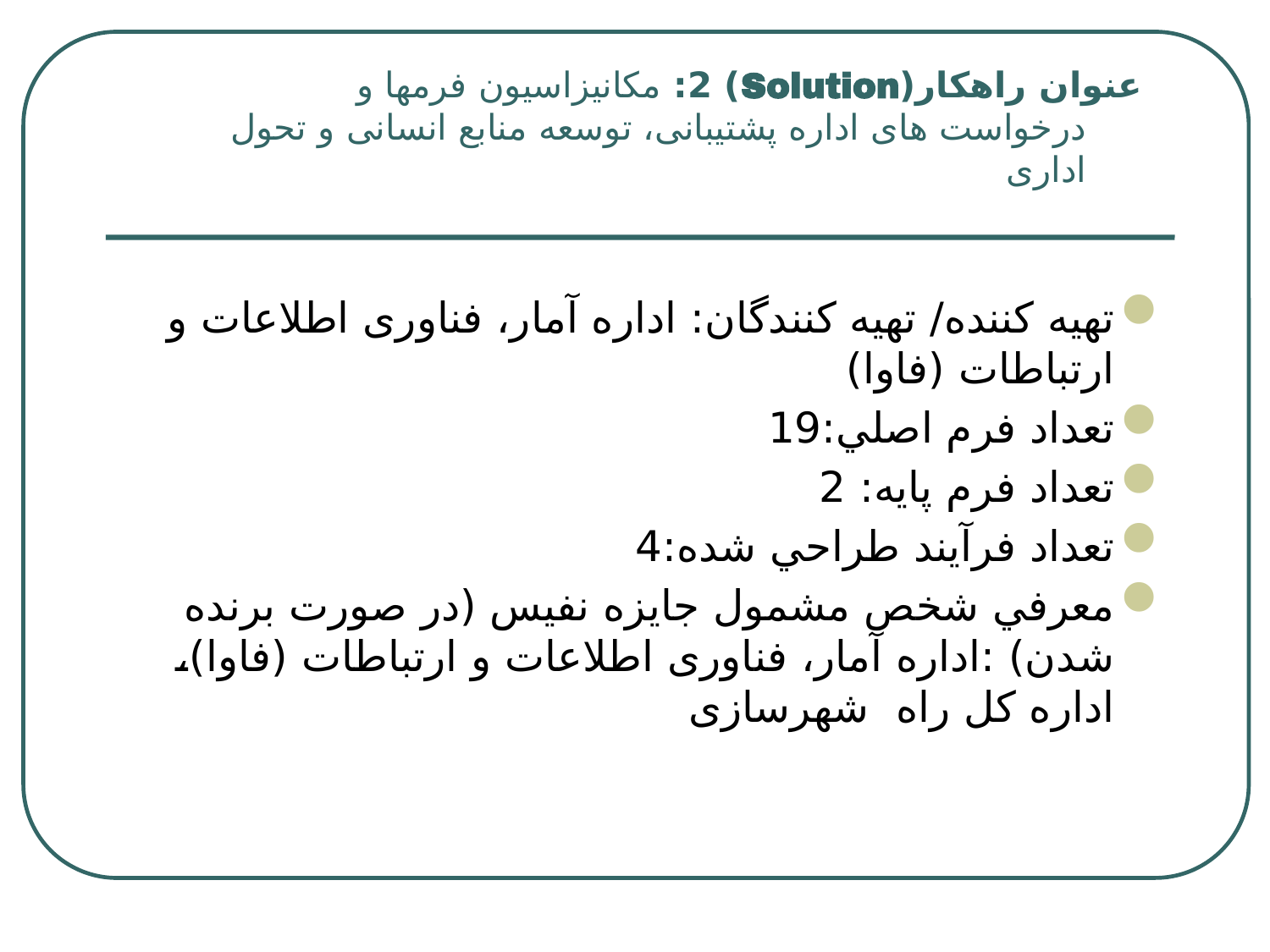

# عنوان راهكار(Solution) 2: مکانیزاسیون فرمها و درخواست های اداره پشتیبانی، توسعه منابع انسانی و تحول اداری
تهيه كننده/ تهيه كنندگان: اداره آمار، فناوری اطلاعات و ارتباطات (فاوا)
تعداد فرم اصلي:19
تعداد فرم پایه: 2
تعداد فرآيند طراحي شده:4
معرفي شخص مشمول جايزه نفيس (در صورت برنده شدن) :اداره آمار، فناوری اطلاعات و ارتباطات (فاوا)، اداره کل راه  شهرسازی